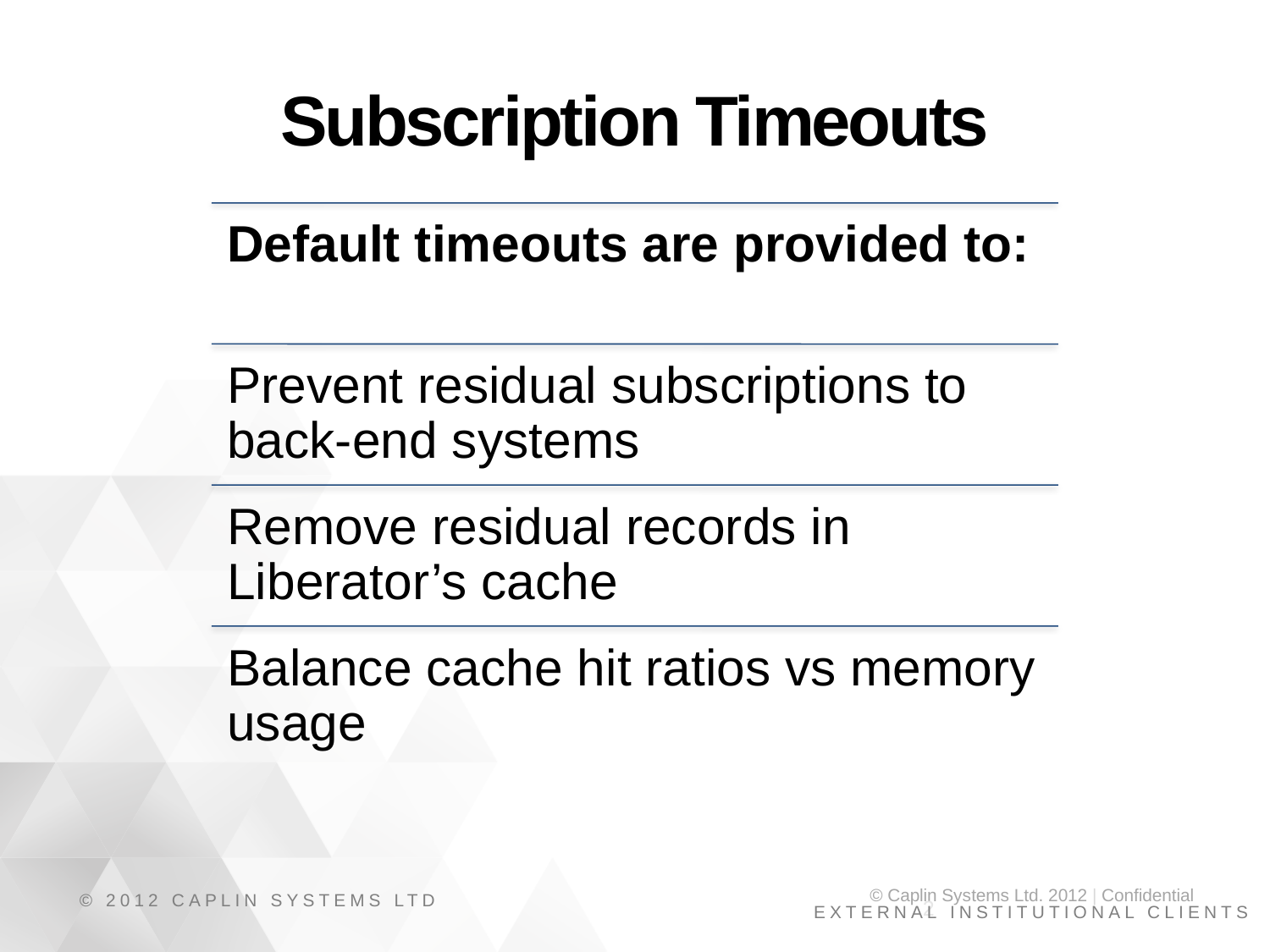

# Subscription Timeouts
Default timeouts are provided to:
Prevent residual subscriptions to back-end systems
Remove residual records in Liberator’s cache
Balance cache hit ratios vs memory usage

© 2012 CAPLIN SYSTEMS LTD
2
EXTERNAL INSTITUTIONAL CLIENTS